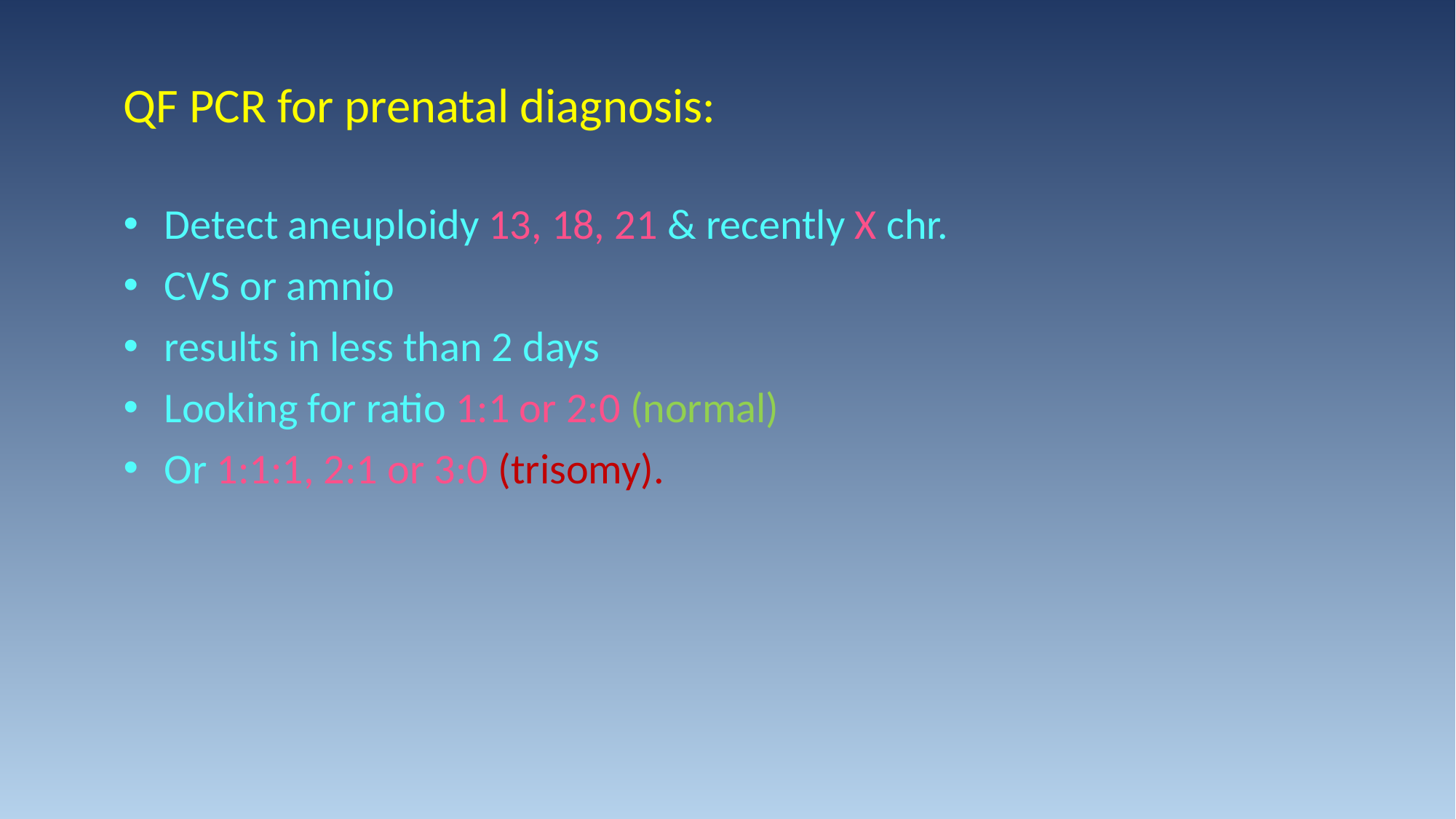

QF PCR for prenatal diagnosis:

Detect aneuploidy 13, 18, 21 & recently X chr.
CVS or amnio
results in less than 2 days
Looking for ratio 1:1 or 2:0 (normal)
Or 1:1:1, 2:1 or 3:0 (trisomy).